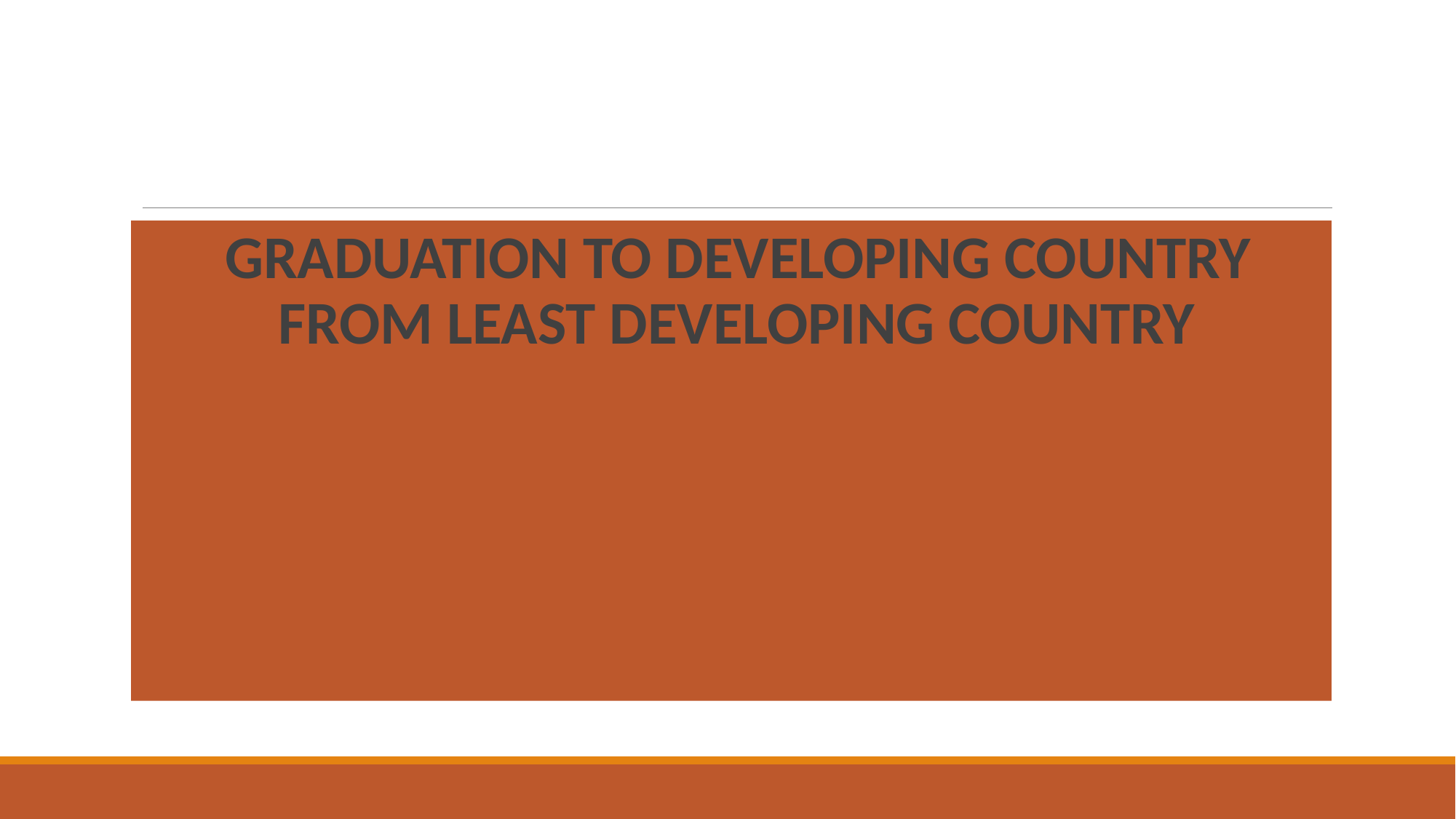

GRADUATION TO DEVELOPING COUNTRY FROM LEAST DEVELOPING COUNTRY